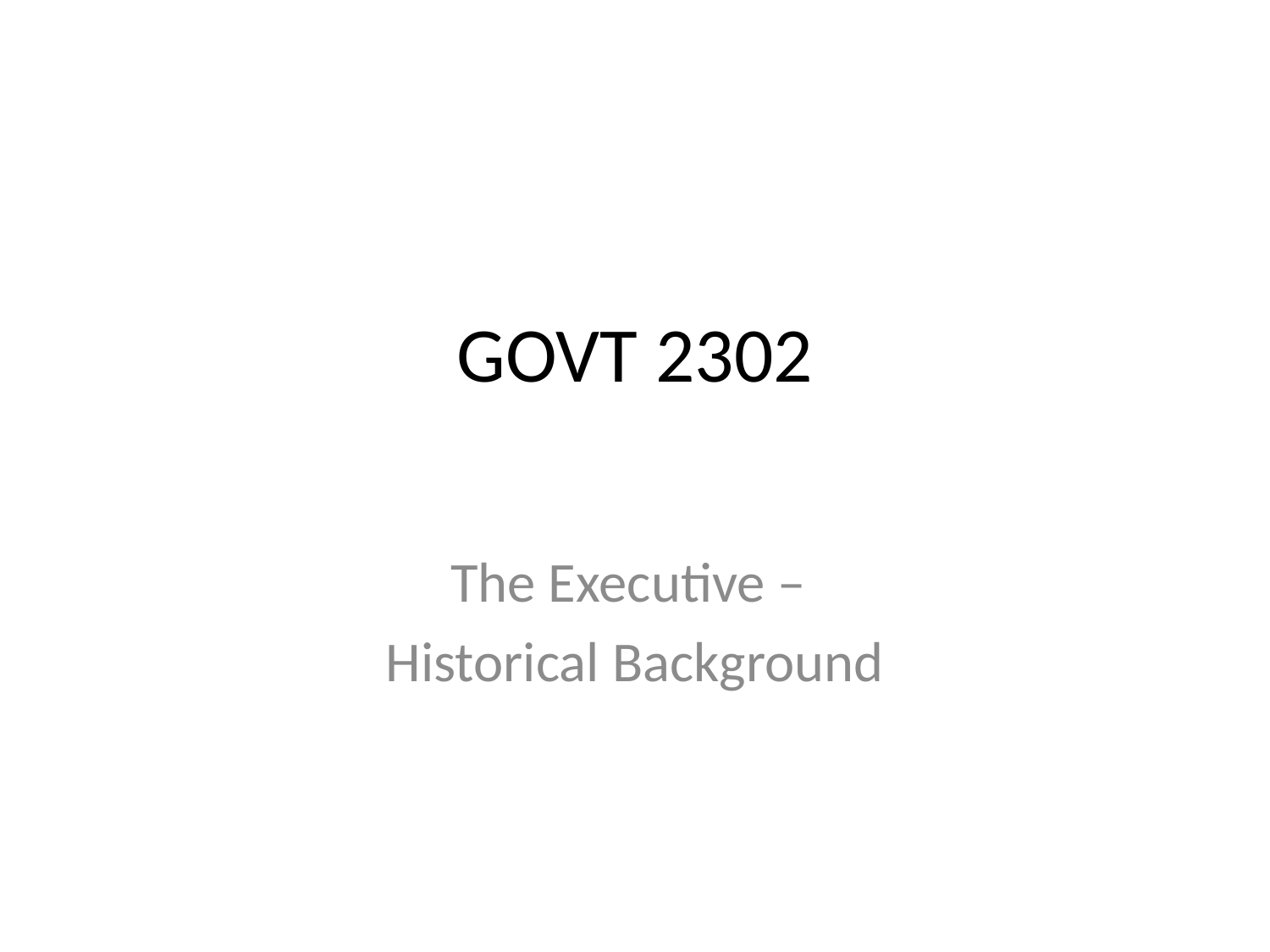

# GOVT 2302
The Executive –
Historical Background